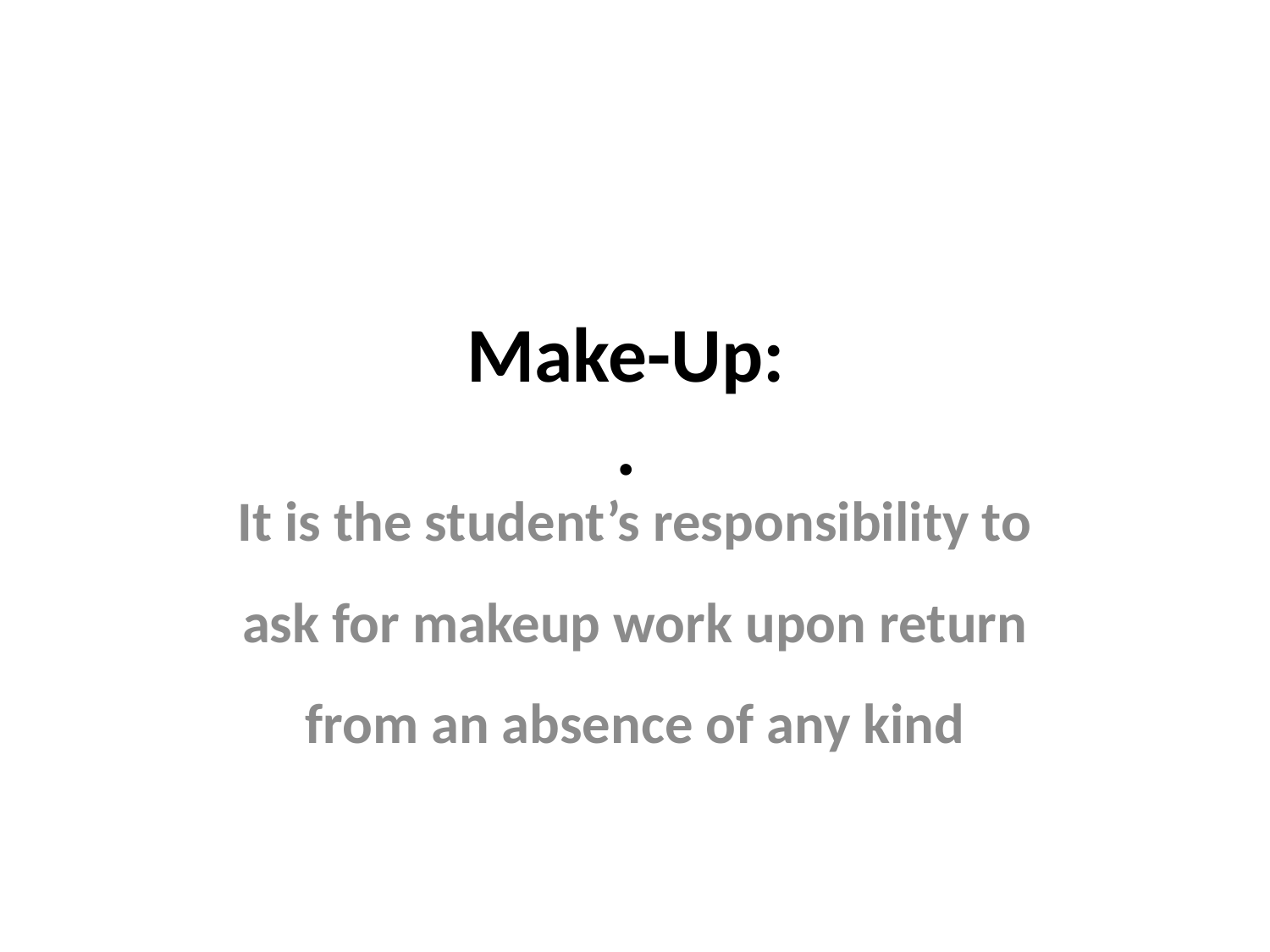

# Make-Up: .
It is the student’s responsibility to ask for makeup work upon return from an absence of any kind